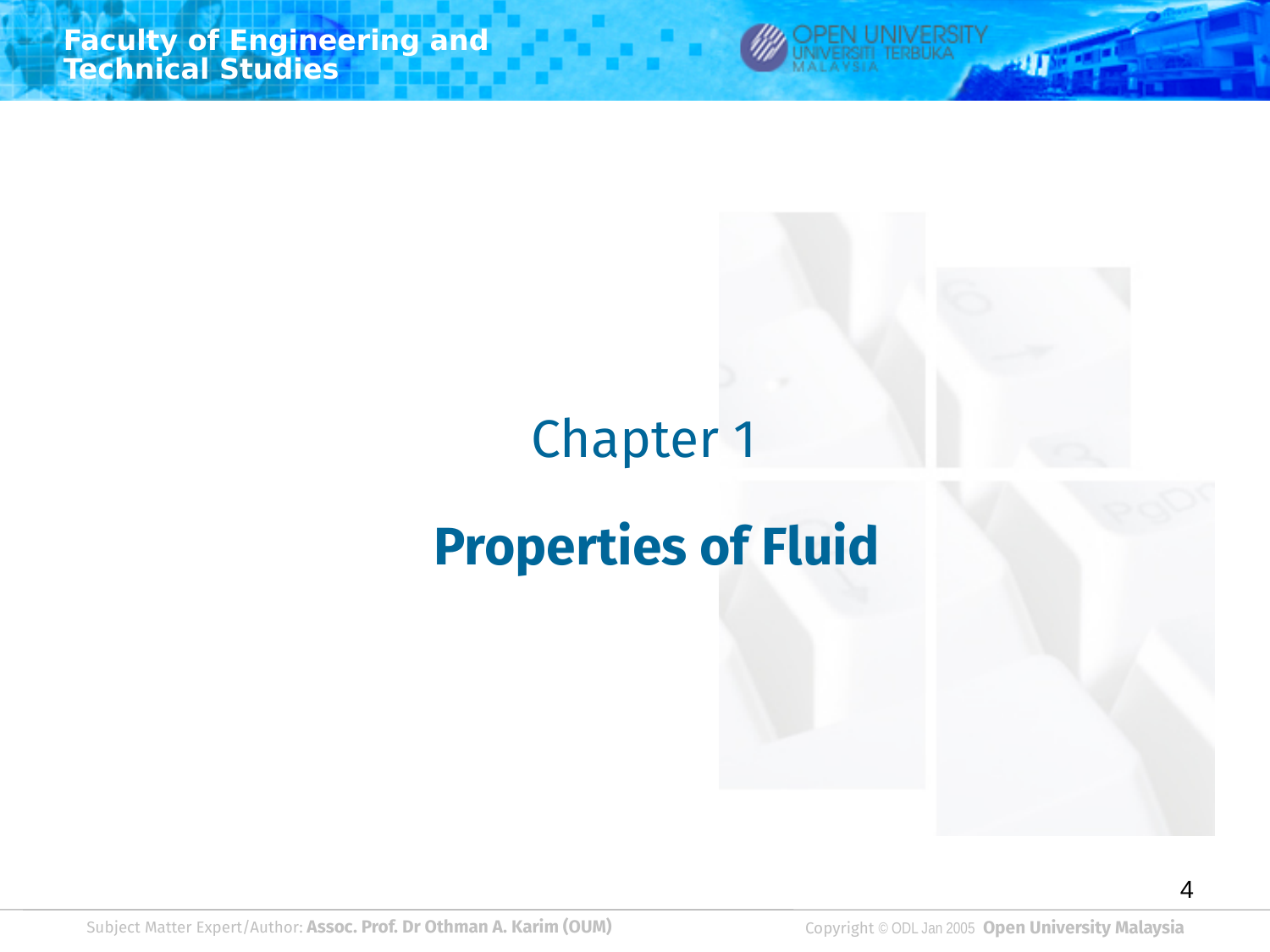

# Chapter 1 Properties of Fluid
4
Copyright © ODL Jan 2005  Open University Malaysia